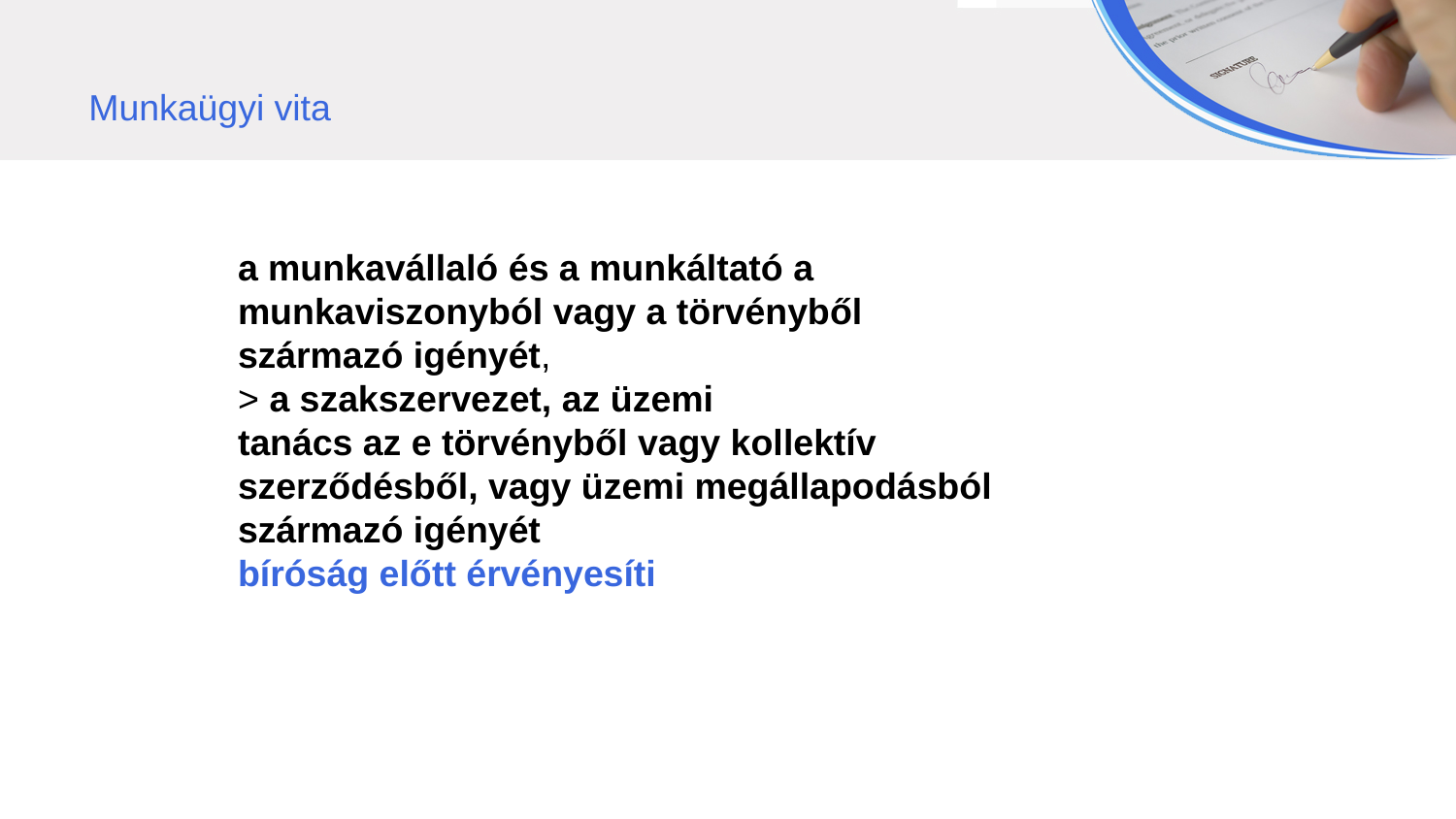

Munkaügyi vita
a munkavállaló és a munkáltató a
munkaviszonyból vagy a törvényből
származó igényét,
> a szakszervezet, az üzemi
tanács az e törvényből vagy kollektív
szerződésből, vagy üzemi megállapodásból
származó igényét
bíróság előtt érvényesíti